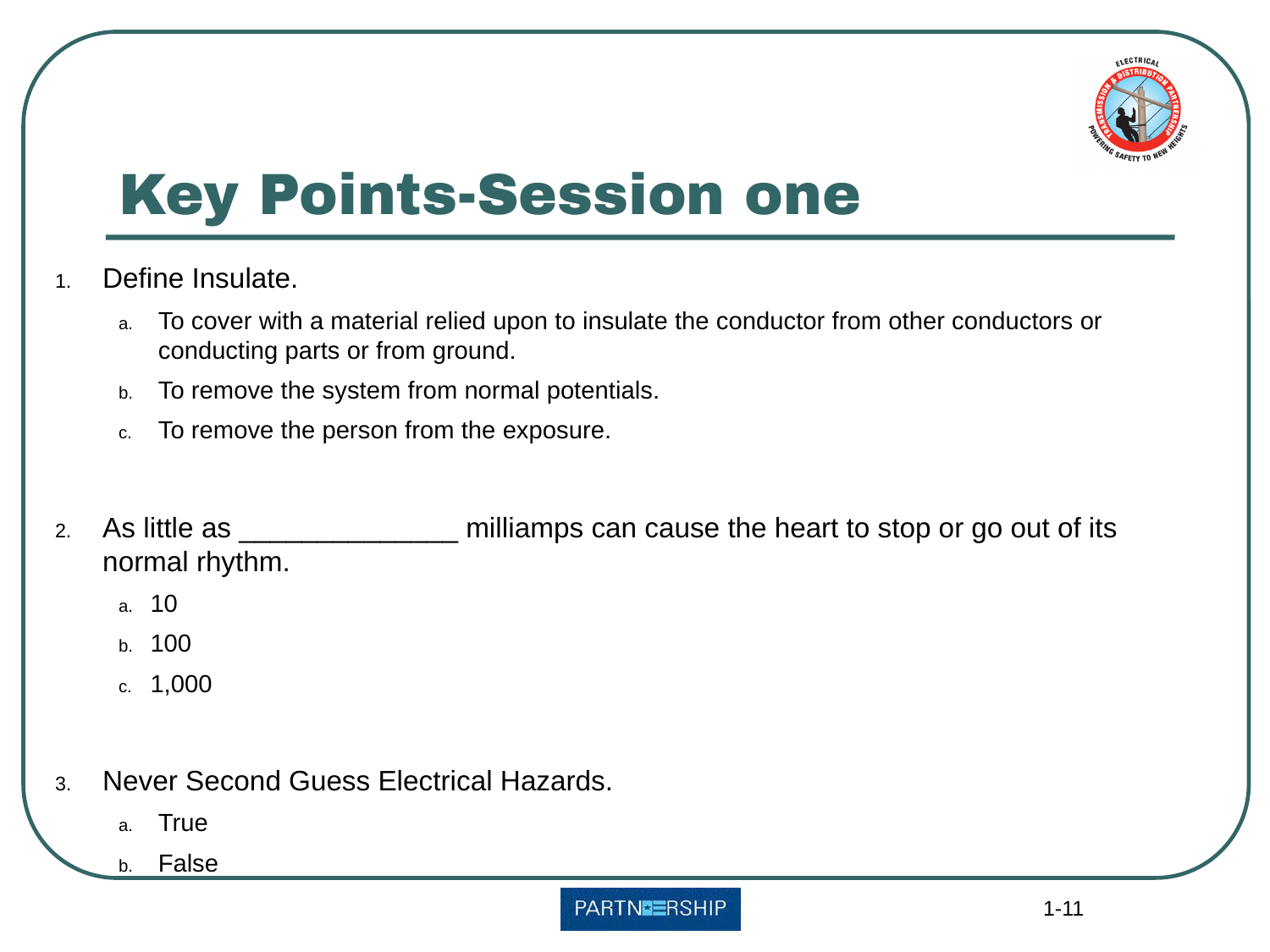

# Key Points-Session one
Define Insulate.
To cover with a material relied upon to insulate the conductor from other conductors or conducting parts or from ground.
To remove the system from normal potentials.
To remove the person from the exposure.

As little as ______________ milliamps can cause the heart to stop or go out of its normal rhythm.
10
100
1,000

Never Second Guess Electrical Hazards.
True
False

1-11